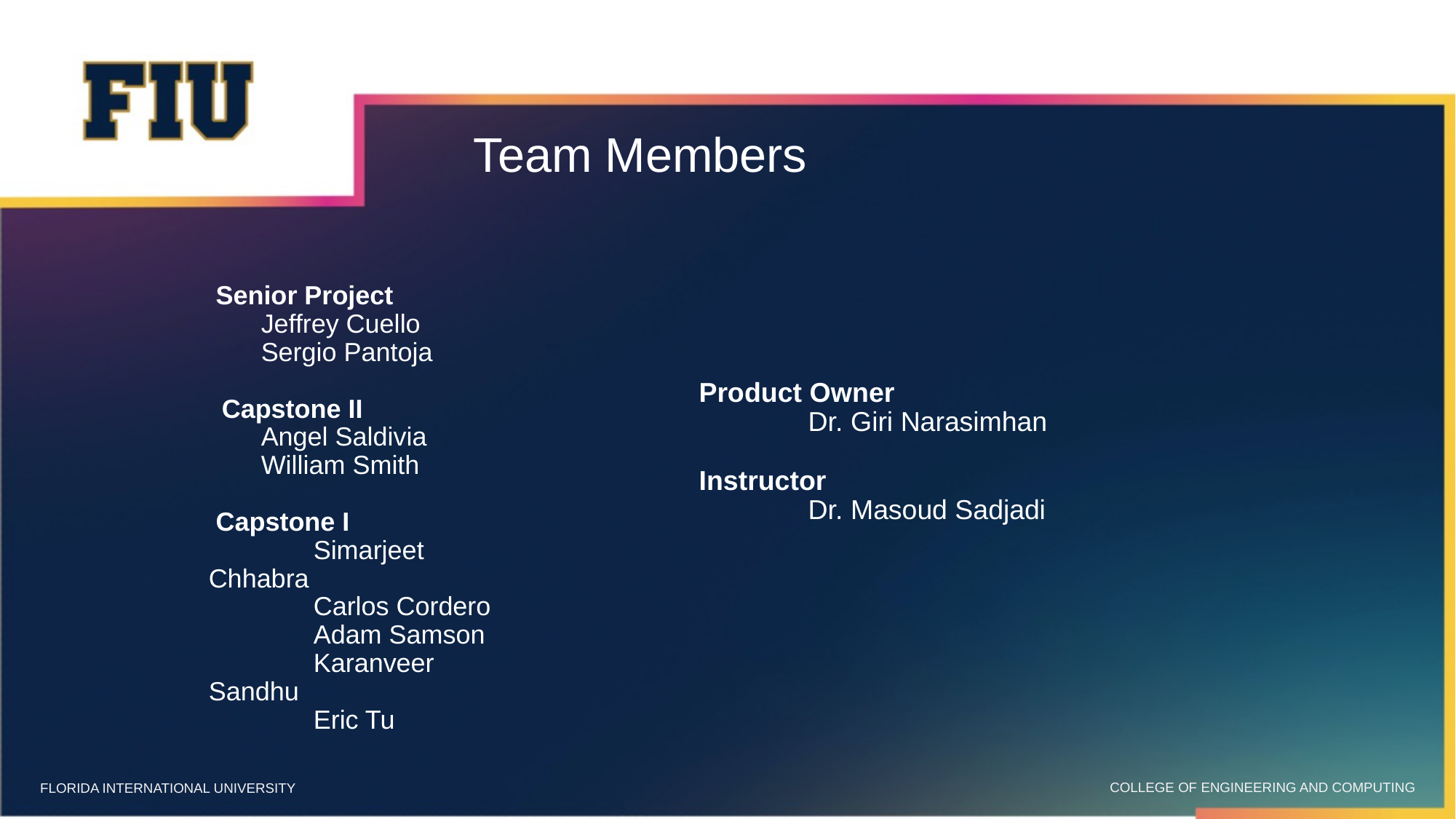

# Team Members
 Senior Project
Jeffrey Cuello
Sergio Pantoja

Capstone II
Angel Saldivia
William Smith

 Capstone I
	Simarjeet Chhabra
	Carlos Cordero
	Adam Samson
	Karanveer Sandhu
	Eric Tu
Product Owner
	Dr. Giri Narasimhan

Instructor
	Dr. Masoud Sadjadi